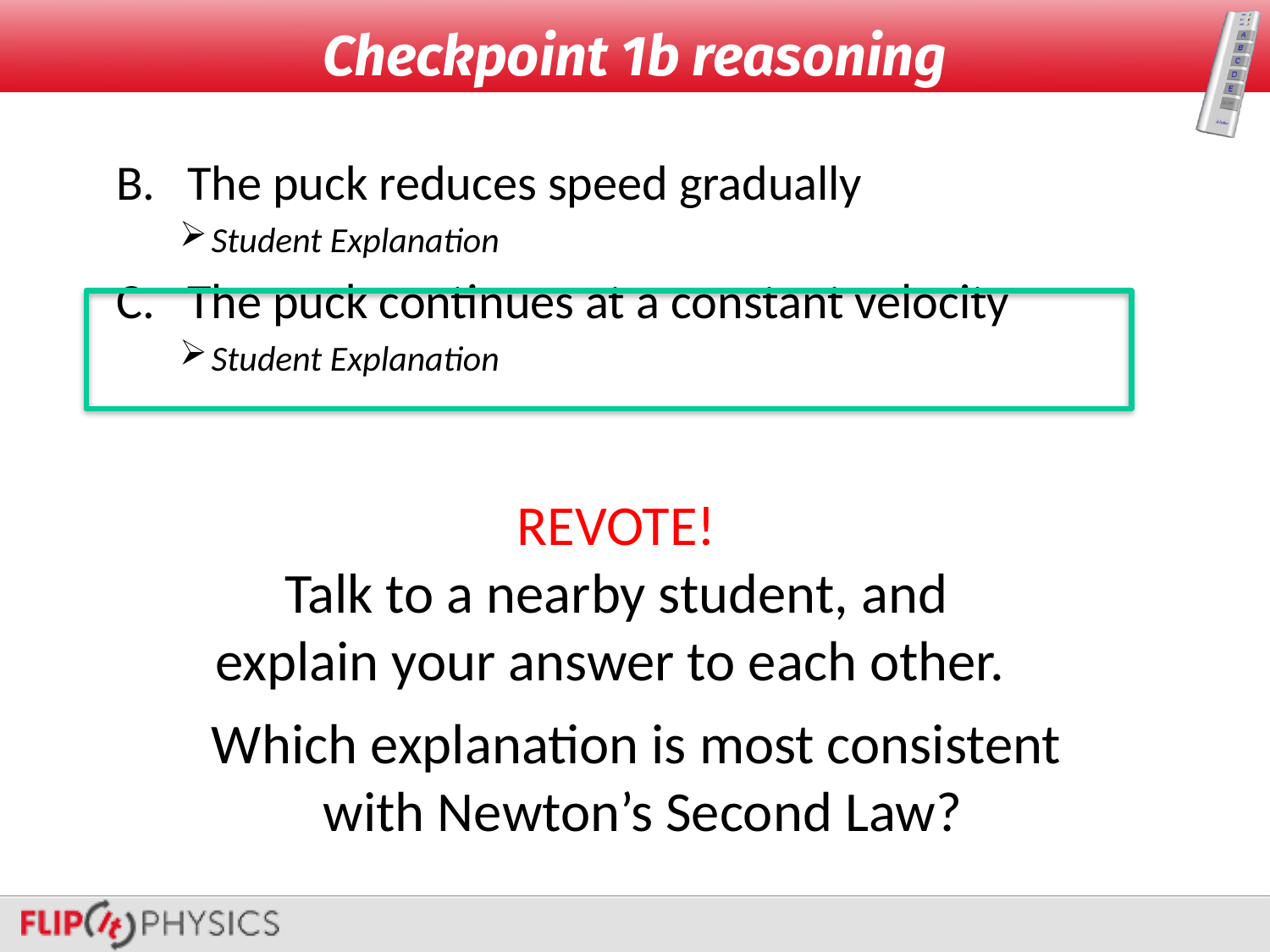

# Checkpoint 1b reasoning
T
The puck reduces speed gradually
Student Explanation
The puck continues at a constant velocity
Student Explanation

REVOTE!
Talk to a nearby student, and explain your answer to each other.
Which explanation is most consistent
with Newton’s Second Law?